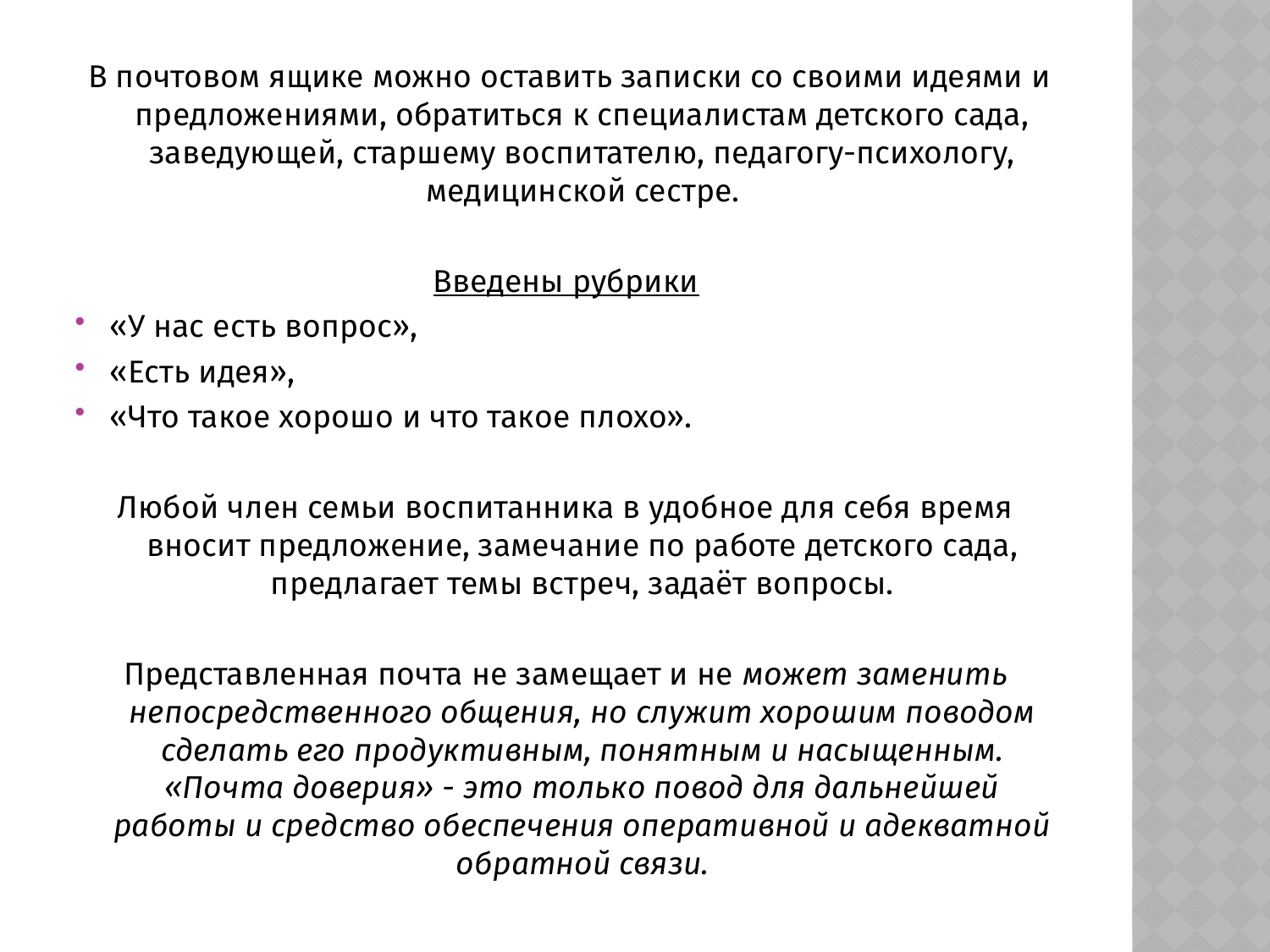

В почтовом ящике можно оставить записки со своими идеями и предложениями, обратиться к специалистам детского сада, заведующей, старшему воспитателю, педагогу-психологу, медицинской сестре.

Введены рубрики
«У нас есть вопрос»,
«Есть идея»,
«Что такое хорошо и что такое плохо».

Любой член семьи воспитанника в удобное для себя время вносит предложение, замечание по работе детского сада, предлагает темы встреч, задаёт вопросы.

Представленная почта не замещает и не может заменить непосредственного общения, но служит хорошим поводом сделать его продуктивным, понятным и насыщенным. «Почта доверия» - это только повод для дальнейшей работы и средство обеспечения оперативной и адекватной обратной связи.